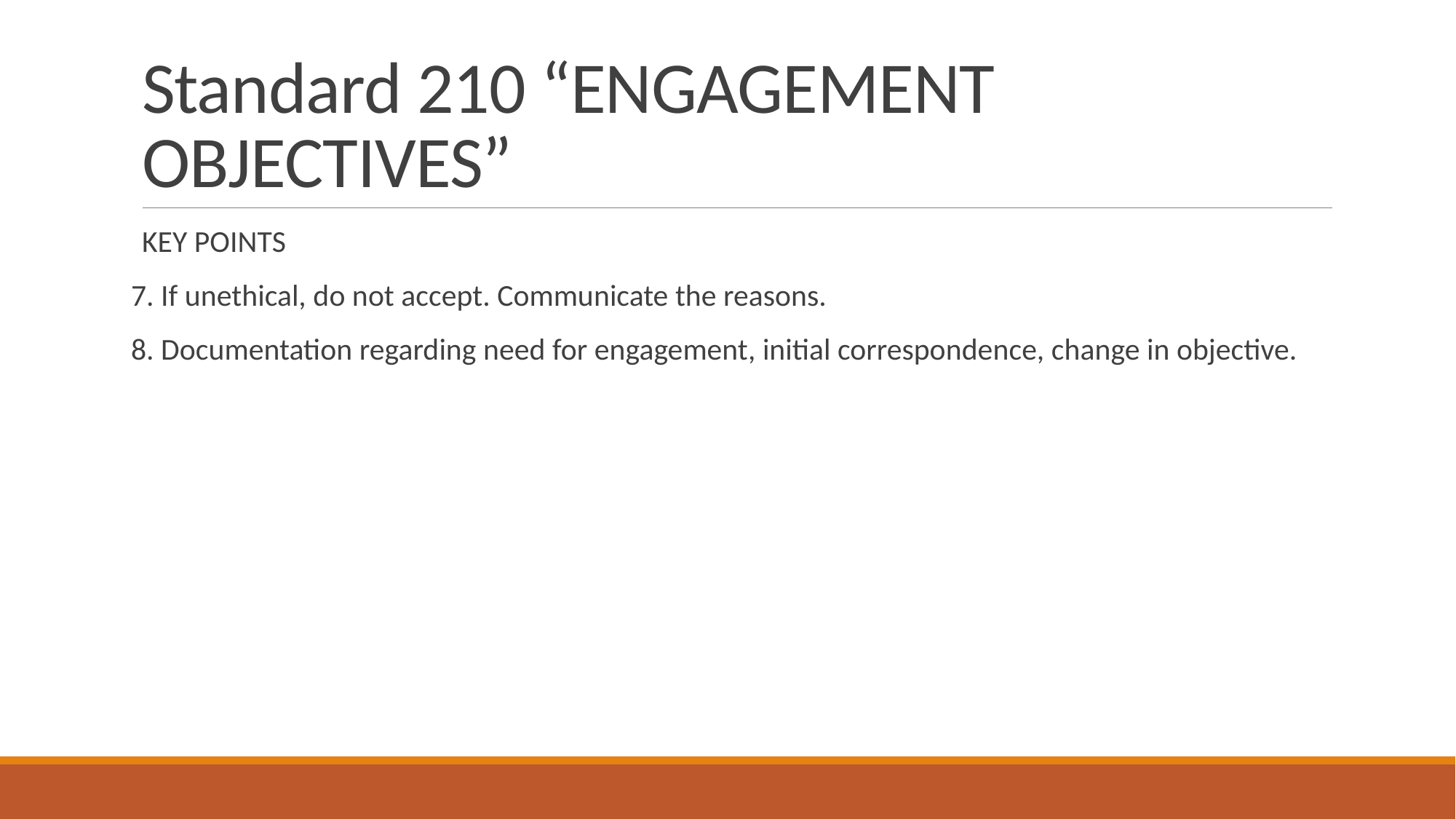

# Standard 210 “ENGAGEMENT OBJECTIVES”
KEY POINTS
7. If unethical, do not accept. Communicate the reasons.
8. Documentation regarding need for engagement, initial correspondence, change in objective.